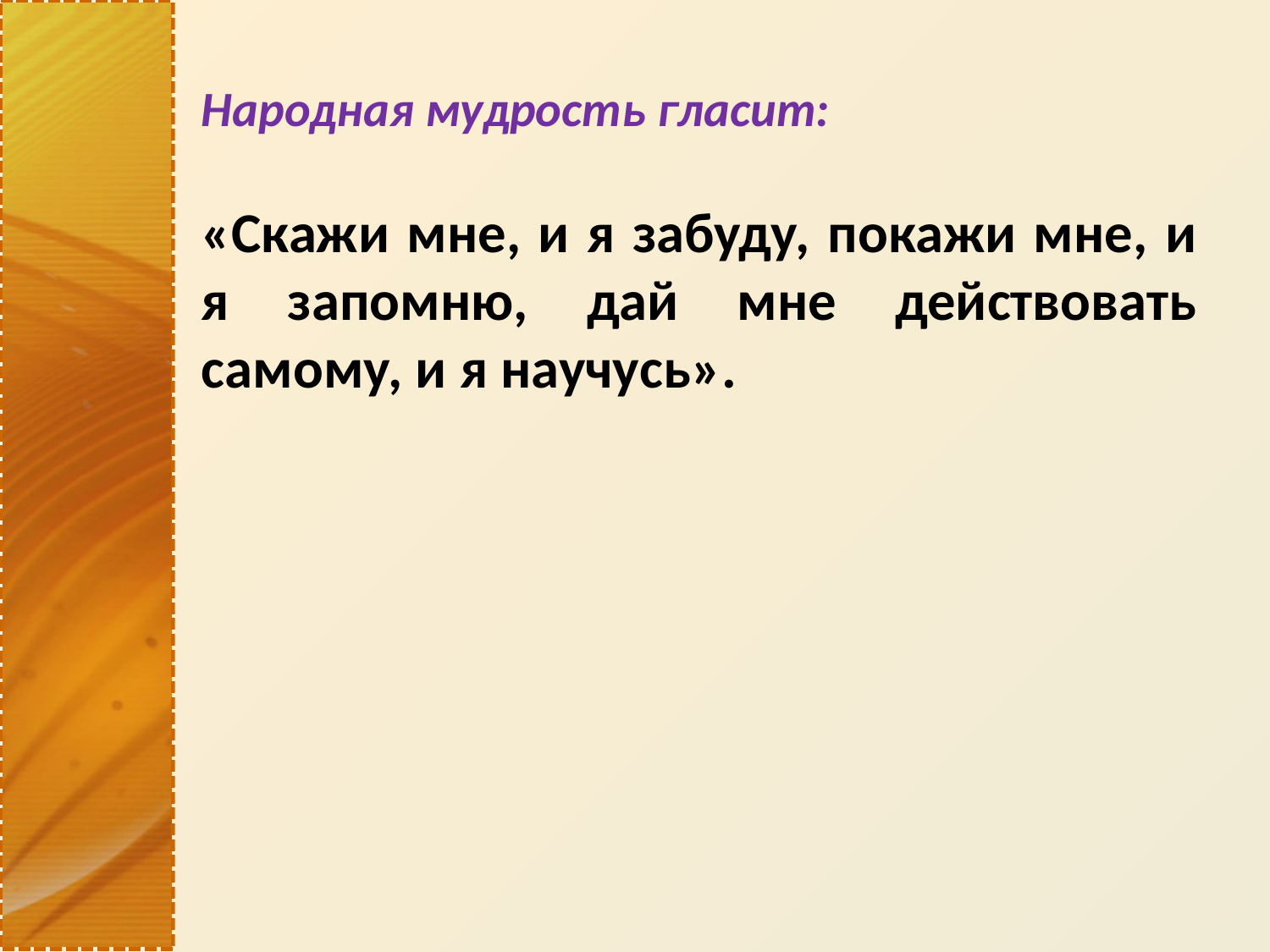

Народная мудрость гласит:

«Скажи мне, и я забуду, покажи мне, и я запомню, дай мне действовать самому, и я научусь».